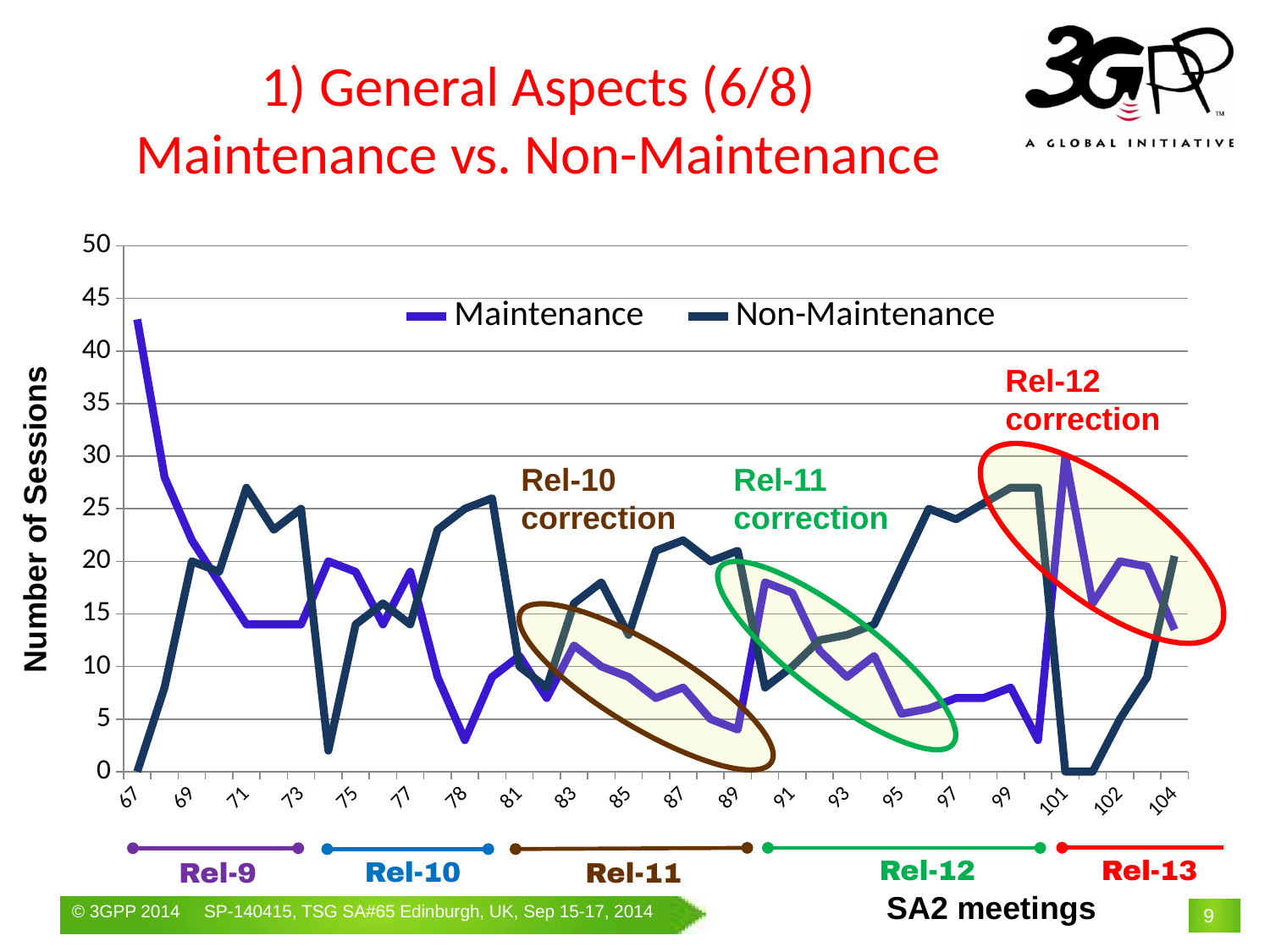

# 1) General Aspects (6/8) Maintenance vs. Non-Maintenance

### Chart

| Category | Maintenance | Non-Maintenance |
|---|---|---|
| 67 | 43.0 | 0.0 |
| 68 | 28.0 | 8.0 |
| 69 | 22.0 | 20.0 |
| 70 | 18.0 | 19.0 |
| 71 | 14.0 | 27.0 |
| 72 | 14.0 | 23.0 |
| 73 | 14.0 | 25.0 |
| 74 | 20.0 | 2.0 |
| 75 | 19.0 | 14.0 |
| 76 | 14.0 | 16.0 |
| 77 | 19.0 | 14.0 |
| 78 | 9.0 | 23.0 |
| 78 | 3.0 | 25.0 |
| 80 | 9.0 | 26.0 |
| 81 | 11.0 | 10.0 |
| 82 | 7.0 | 8.0 |
| 83 | 12.0 | 16.0 |
| 84 | 10.0 | 18.0 |
| 85 | 9.0 | 13.0 |
| 86 | 7.0 | 21.0 |
| 87 | 8.0 | 22.0 |
| 88 | 5.0 | 20.0 |
| 89 | 4.0 | 21.0 |
| 90 | 18.0 | 8.0 |
| 91 | 17.0 | 10.0 |
| 92 | 11.5 | 12.5 |
| 93 | 9.0 | 13.0 |
| 94 | 11.0 | 14.0 |
| 95 | 5.5 | 19.5 |
| 96 | 6.0 | 25.0 |
| 97 | 7.0 | 24.0 |
| 98 | 7.0 | 25.5 |
| 99 | 8.0 | 27.0 |
| 100 | 3.0 | 27.0 |
| 101 | 30.0 | 0.0 |
| 101bis | 16.0 | 0.0 |
| 102 | 20.0 | 5.0 |
| 103 | 19.5 | 9.0 |
| 104 | 13.5 | 20.5 |
Rel-12
correction
Rel-10
correction
Rel-11
correction

Number of Sessions

Rel-13
Rel-12
Rel-10
Rel-11
Rel-9
SA2 meetings